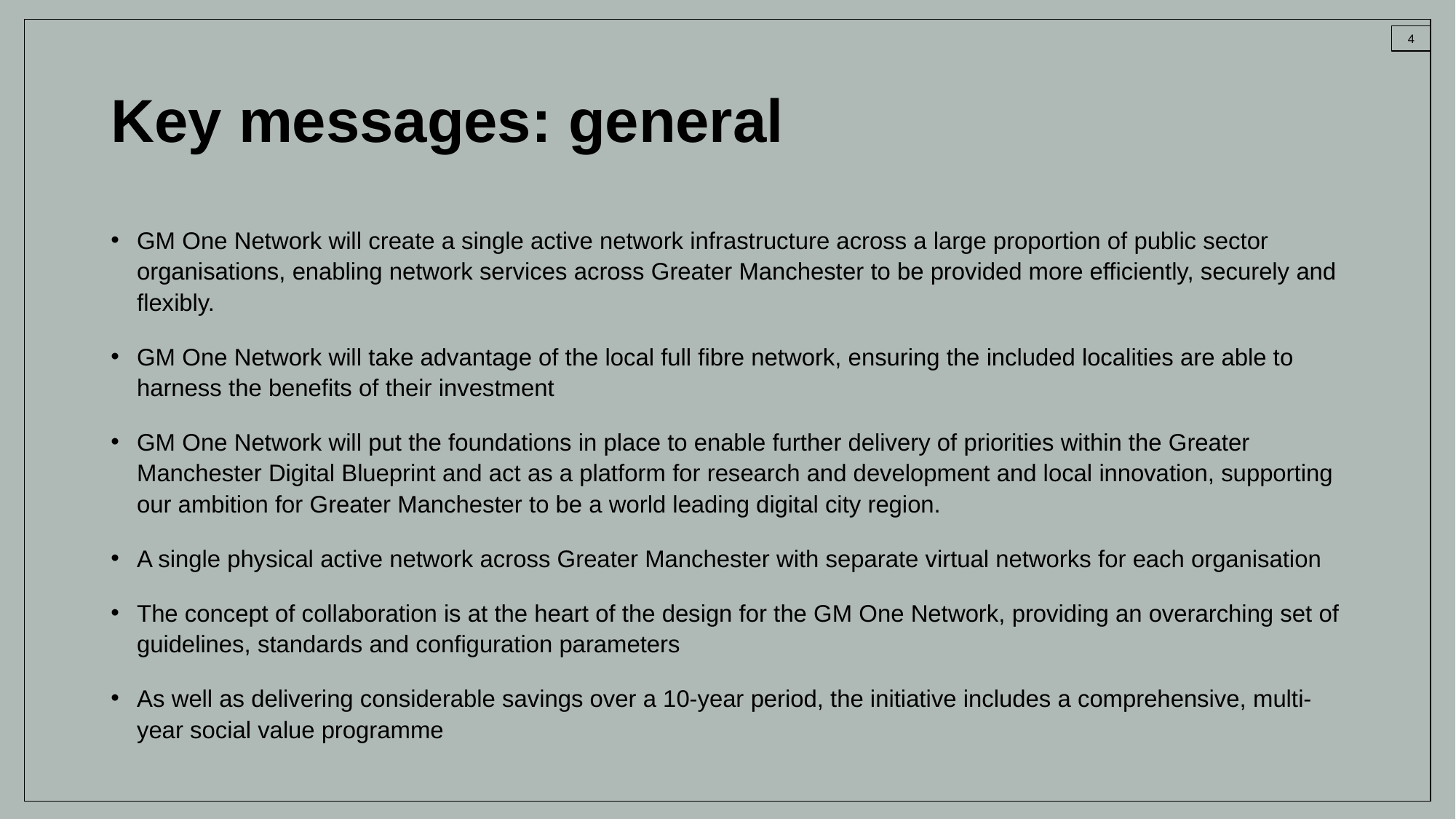

# Key messages: general
GM One Network will create a single active network infrastructure across a large proportion of public sector organisations, enabling network services across Greater Manchester to be provided more efficiently, securely and flexibly.
GM One Network will take advantage of the local full fibre network, ensuring the included localities are able to harness the benefits of their investment
GM One Network will put the foundations in place to enable further delivery of priorities within the Greater Manchester Digital Blueprint and act as a platform for research and development and local innovation, supporting our ambition for Greater Manchester to be a world leading digital city region.
A single physical active network across Greater Manchester with separate virtual networks for each organisation
The concept of collaboration is at the heart of the design for the GM One Network, providing an overarching set of guidelines, standards and configuration parameters
As well as delivering considerable savings over a 10-year period, the initiative includes a comprehensive, multi-year social value programme